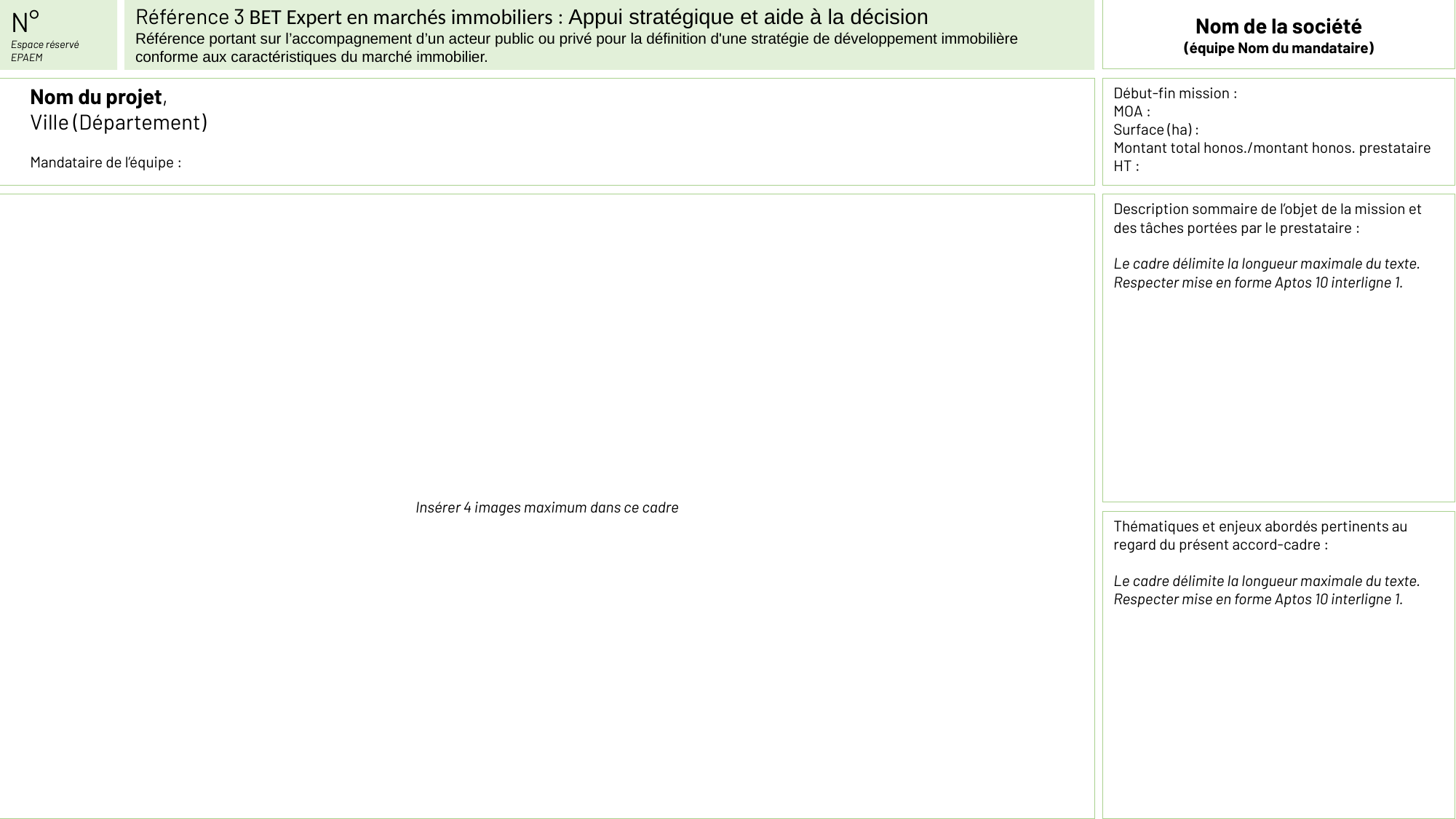

N°
Espace réservé EPAEM
Nom de la société
(équipe Nom du mandataire)
Référence 3 BET Expert en marchés immobiliers : Appui stratégique et aide à la décision
Référence portant sur l’accompagnement d’un acteur public ou privé pour la définition d'une stratégie de développement immobilière conforme aux caractéristiques du marché immobilier.
Nom du projet,
Ville (Département)

Mandataire de l’équipe :
Début-fin mission :
MOA :
Surface (ha) :
Montant total honos./montant honos. prestataire HT :
Insérer 4 images maximum dans ce cadre
Description sommaire de l’objet de la mission et des tâches portées par le prestataire :

Le cadre délimite la longueur maximale du texte. Respecter mise en forme Aptos 10 interligne 1.
Thématiques et enjeux abordés pertinents au regard du présent accord-cadre :

Le cadre délimite la longueur maximale du texte. Respecter mise en forme Aptos 10 interligne 1.